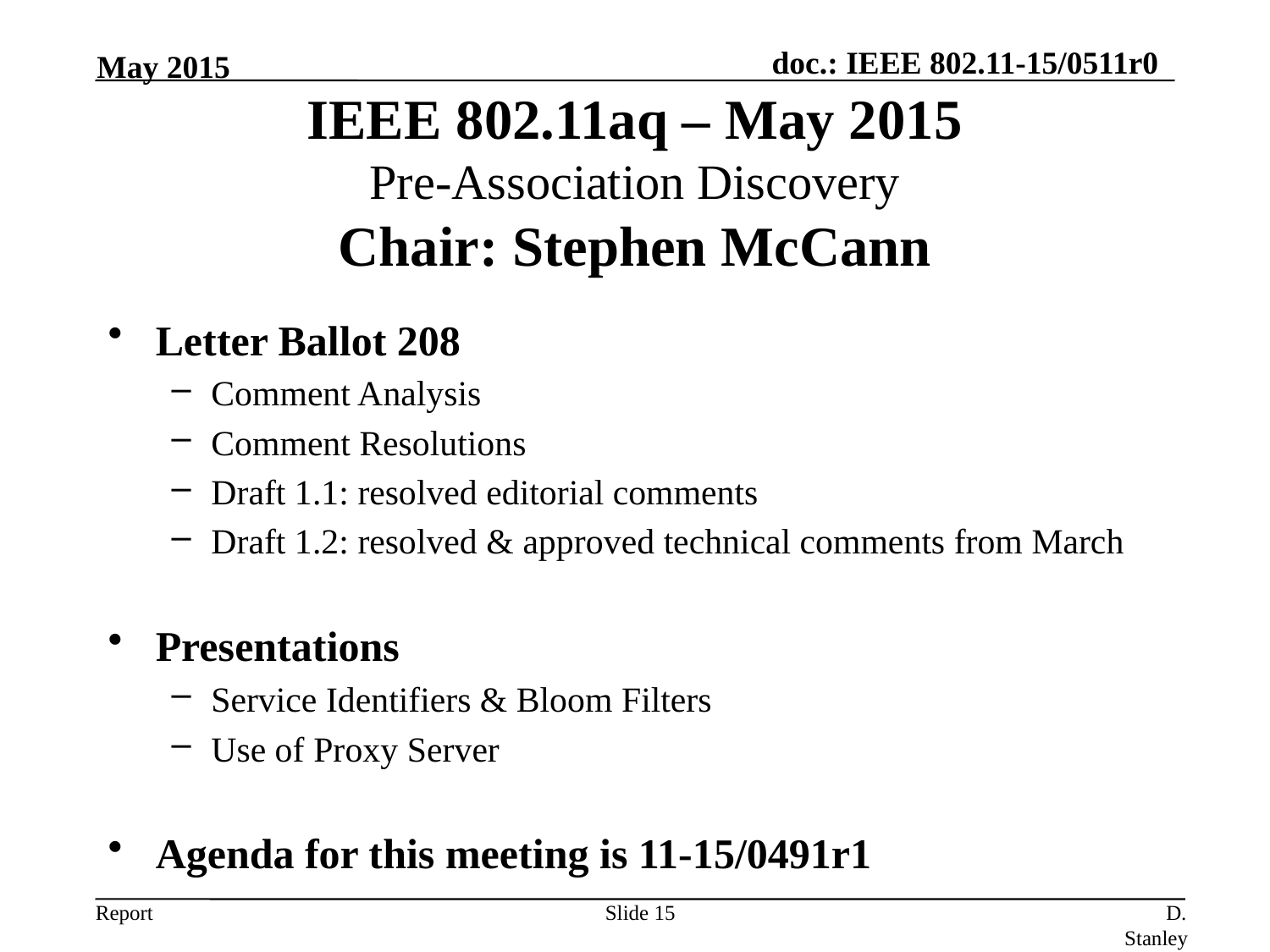

May 2015
IEEE 802.11aq – May 2015
Pre-Association Discovery
Chair: Stephen McCann
Letter Ballot 208
Comment Analysis
Comment Resolutions
Draft 1.1: resolved editorial comments
Draft 1.2: resolved & approved technical comments from March

Presentations
Service Identifiers & Bloom Filters
Use of Proxy Server

Agenda for this meeting is 11-15/0491r1
Slide 15
D. Stanley, Aruba Networks